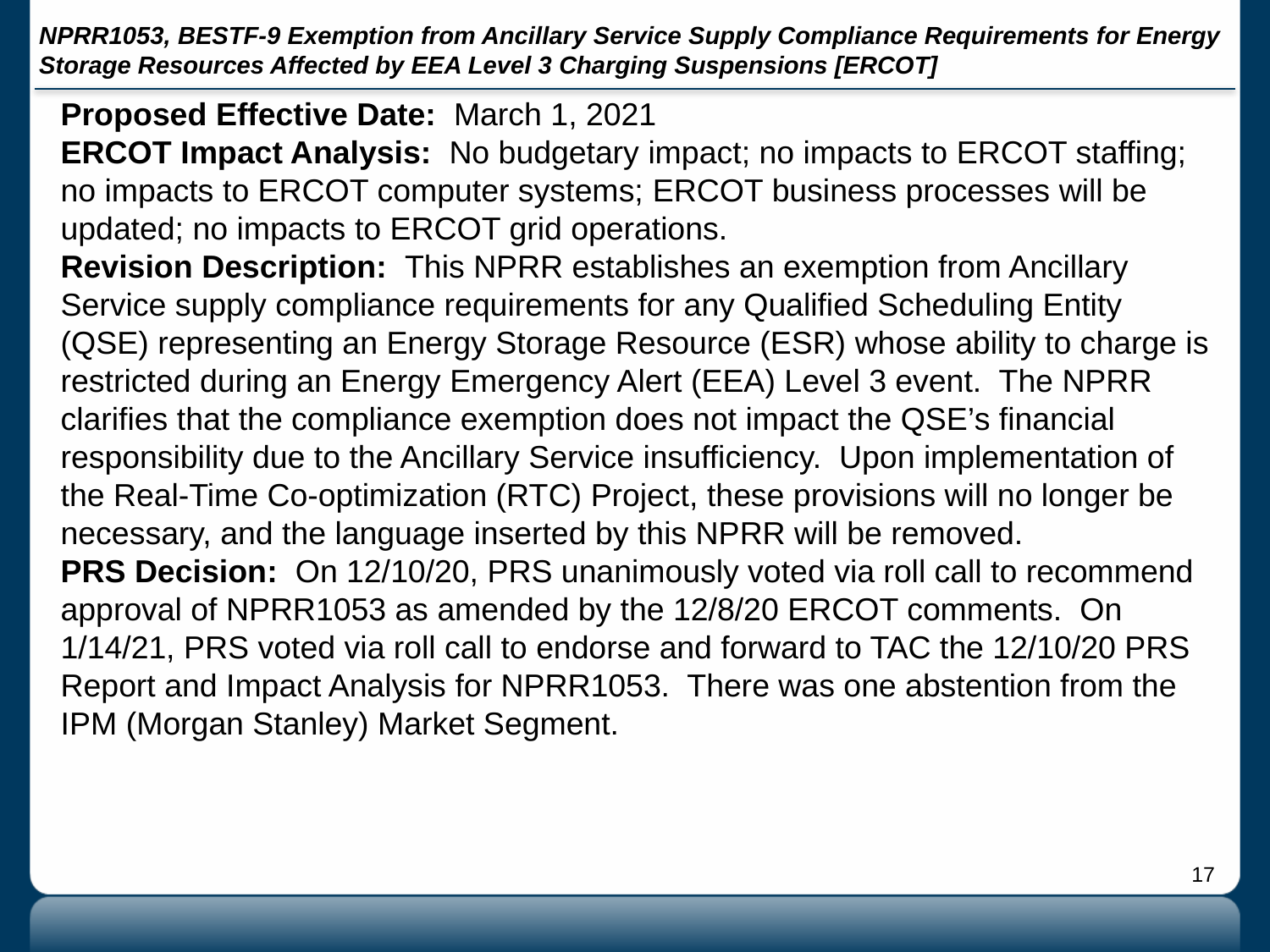

# NPRR1053, BESTF-9 Exemption from Ancillary Service Supply Compliance Requirements for Energy Storage Resources Affected by EEA Level 3 Charging Suspensions [ERCOT]
Proposed Effective Date:  March 1, 2021
ERCOT Impact Analysis:  No budgetary impact; no impacts to ERCOT staffing; no impacts to ERCOT computer systems; ERCOT business processes will be updated; no impacts to ERCOT grid operations.
Revision Description:  This NPRR establishes an exemption from Ancillary Service supply compliance requirements for any Qualified Scheduling Entity (QSE) representing an Energy Storage Resource (ESR) whose ability to charge is restricted during an Energy Emergency Alert (EEA) Level 3 event.  The NPRR clarifies that the compliance exemption does not impact the QSE’s financial responsibility due to the Ancillary Service insufficiency.  Upon implementation of the Real-Time Co-optimization (RTC) Project, these provisions will no longer be necessary, and the language inserted by this NPRR will be removed.
PRS Decision:  On 12/10/20, PRS unanimously voted via roll call to recommend approval of NPRR1053 as amended by the 12/8/20 ERCOT comments.  On 1/14/21, PRS voted via roll call to endorse and forward to TAC the 12/10/20 PRS Report and Impact Analysis for NPRR1053.  There was one abstention from the IPM (Morgan Stanley) Market Segment.